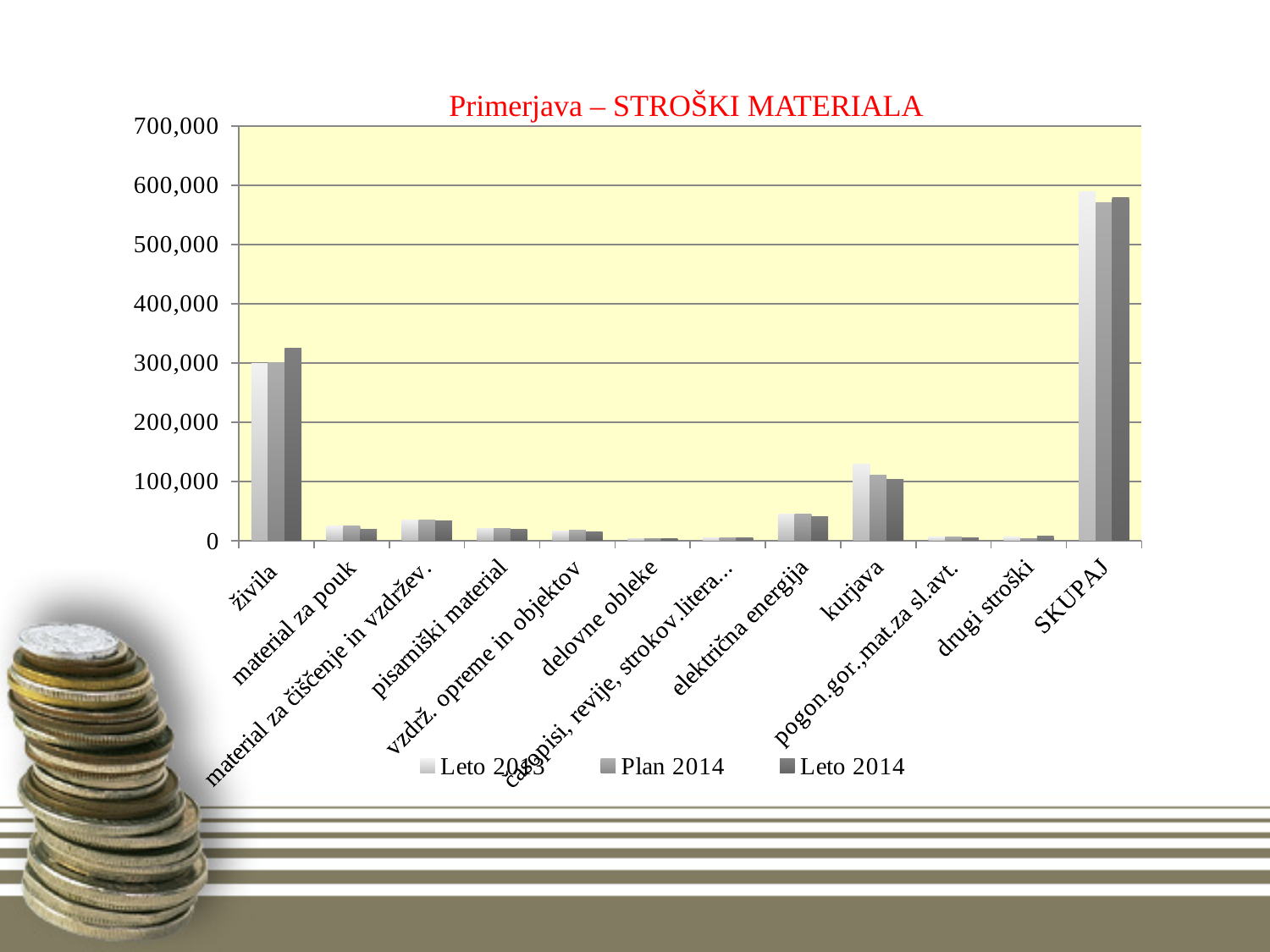

### Chart

| Category | Leto 2013 | Plan 2014 | Leto 2014 |
|---|---|---|---|
| živila  | 298693.0 | 300000.0 | 325373.0 |
| material za pouk | 24703.0 | 25000.0 | 19030.0 |
| material za čiščenje in vzdržev. | 34320.0 | 35000.0 | 33955.0 |
| pisarniški material | 20439.0 | 20000.0 | 19261.0 |
| vzdrž. opreme in objektov | 16276.0 | 17000.0 | 15126.0 |
| delovne obleke | 3067.0 | 3000.0 | 3570.0 |
| časopisi, revije, strokov.literatura | 5217.0 | 5000.0 | 5482.0 |
| električna energija | 44076.0 | 45000.0 | 41212.0 |
| kurjava | 129494.0 | 110000.0 | 103028.0 |
| pogon.gor.,mat.za sl.avt. | 6370.0 | 6000.0 | 5191.0 |
| drugi stroški | 6141.0 | 4000.0 | 7049.0 |
| SKUPAJ | 588796.0 | 570000.0 | 578277.0 |
# Primerjava – STROŠKI MATERIALA